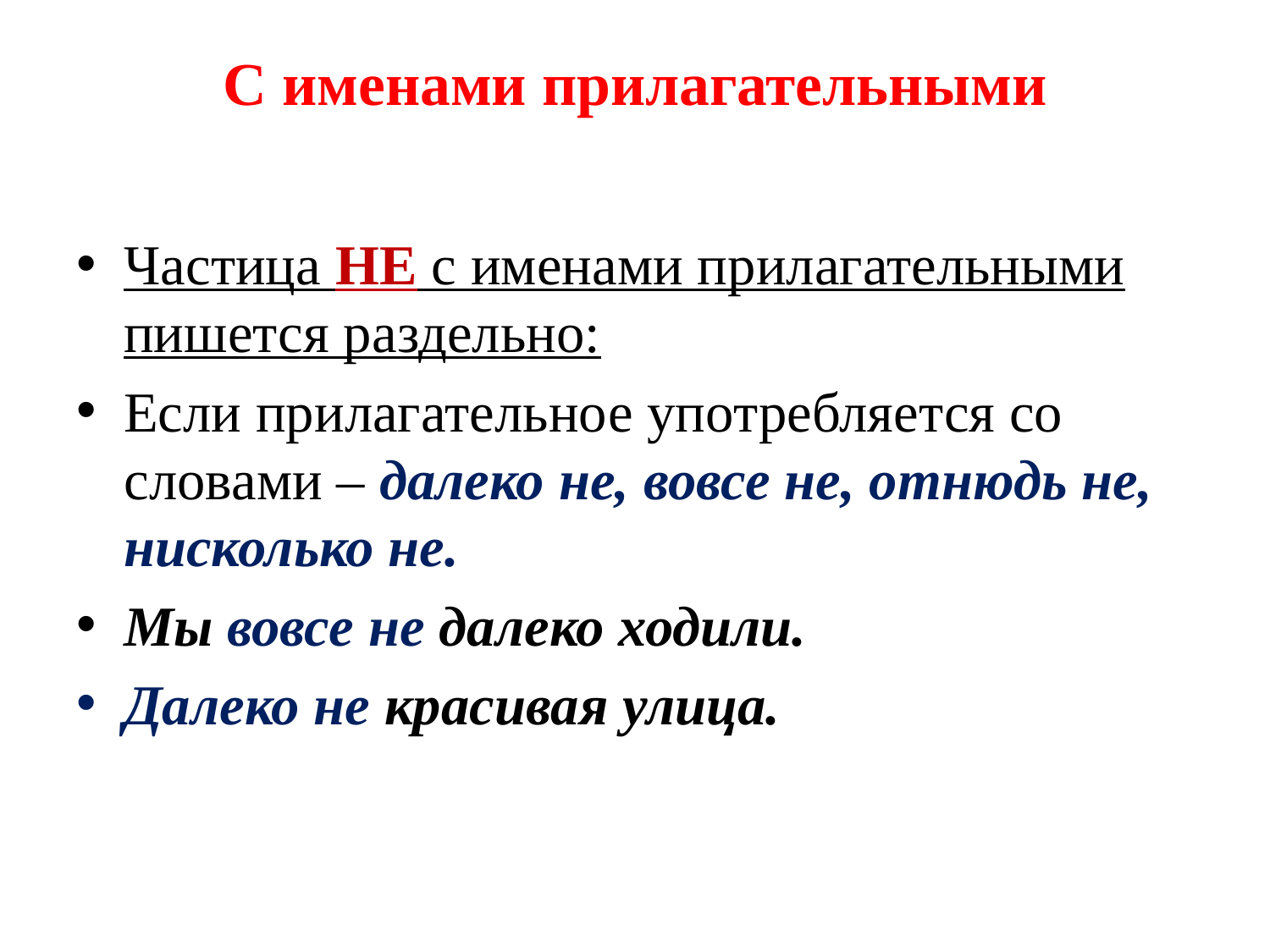

# С именами прилагательными
Частица НЕ с именами прилагательными пишется раздельно:
Если прилагательное употребляется со словами – далеко не, вовсе не, отнюдь не, нисколько не.
Мы вовсе не далеко ходили.
Далеко не красивая улица.